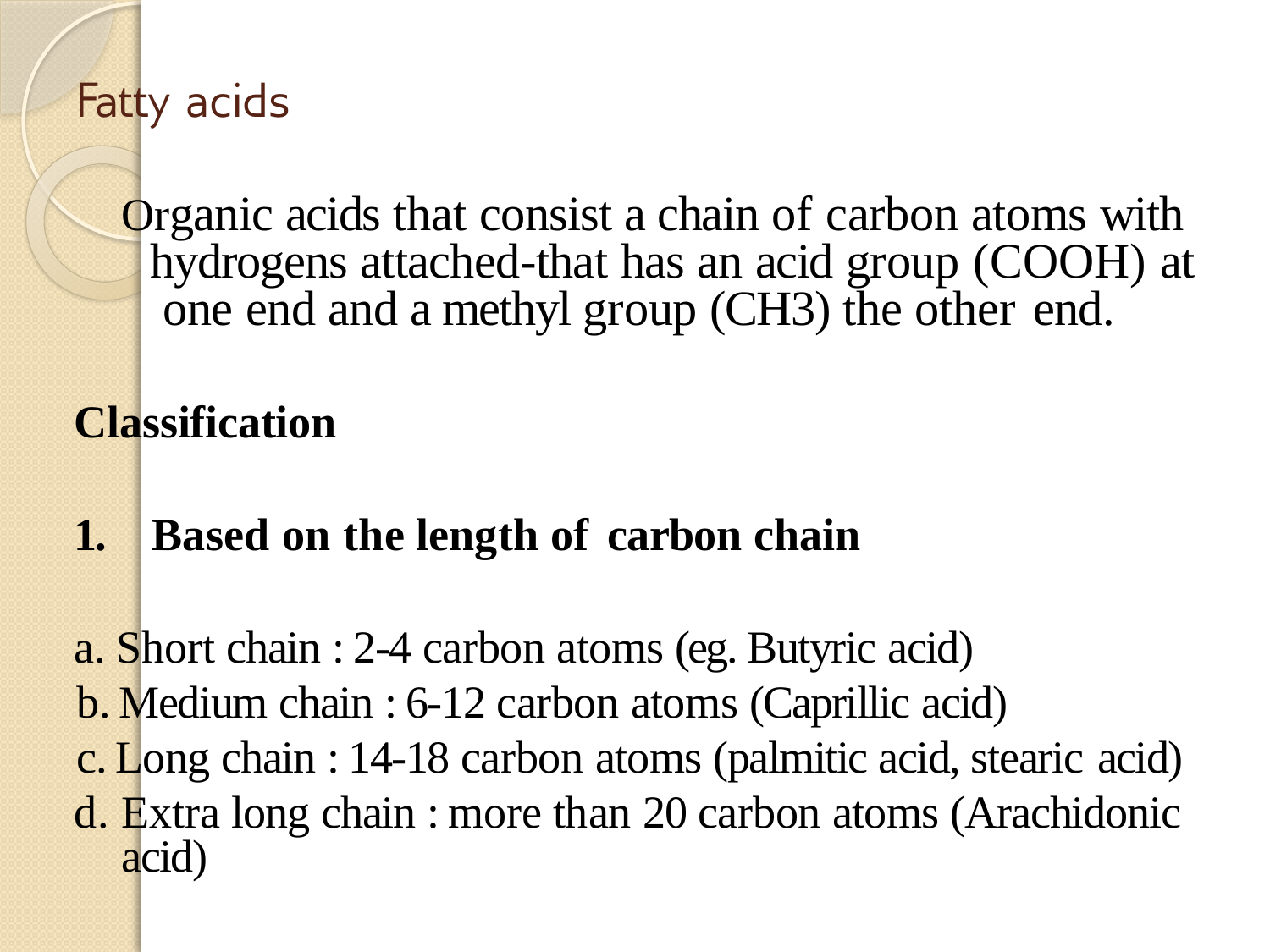

# Fatty acids
Organic acids that consist a chain of carbon atoms with  hydrogens attached-that has an acid group (COOH) at  one end and a methyl group (CH3) the other end.

Classification

1.	Based on the length of	carbon chain

Short chain : 2-4 carbon atoms (eg. Butyric acid)
Medium chain : 6-12 carbon atoms (Caprillic acid)
Long chain : 14-18 carbon atoms (palmitic acid, stearic acid)
Extra long chain : more than 20 carbon atoms (Arachidonic  acid)